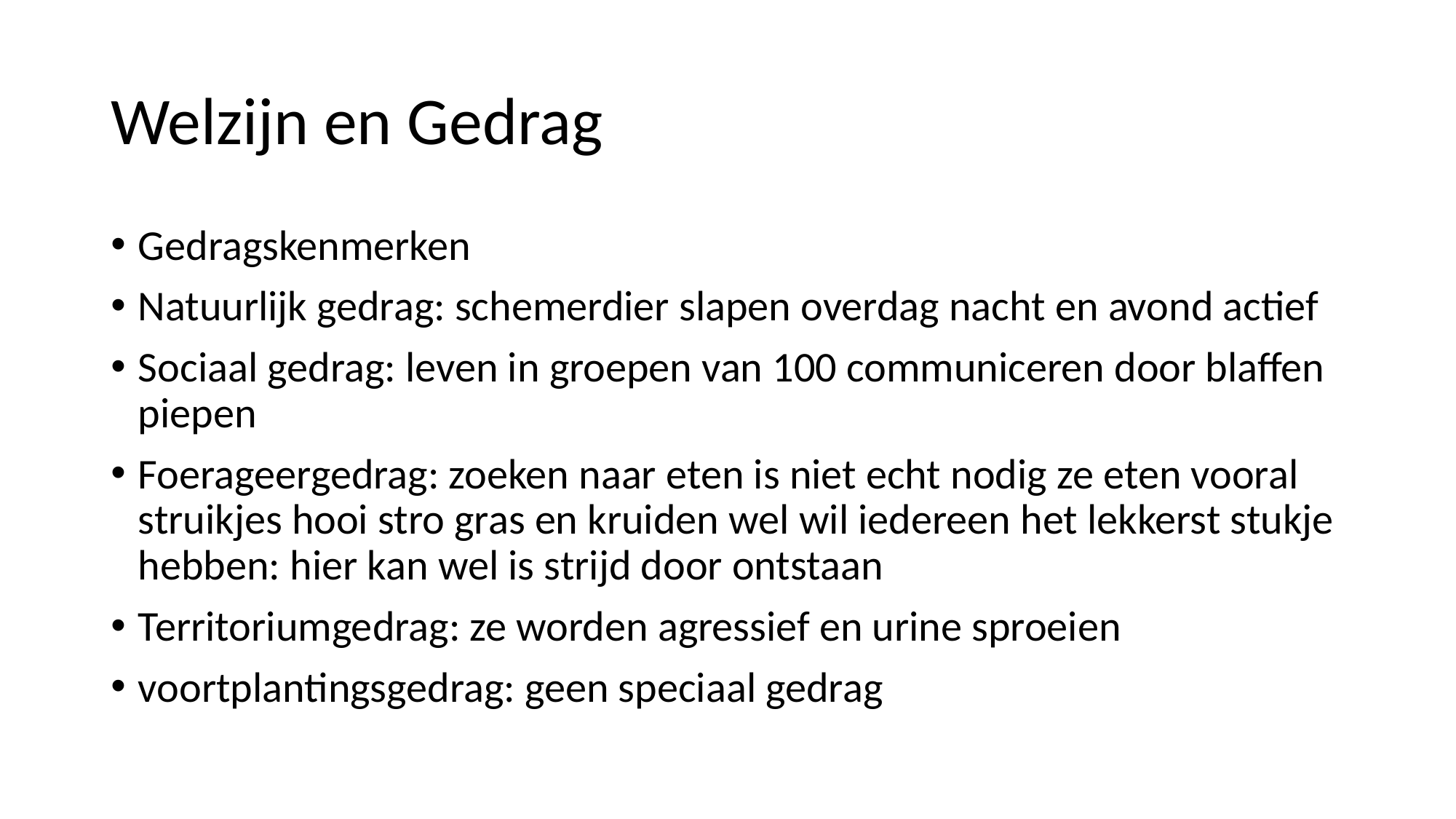

# Welzijn en Gedrag
Gedragskenmerken
Natuurlijk gedrag: schemerdier slapen overdag nacht en avond actief
Sociaal gedrag: leven in groepen van 100 communiceren door blaffen piepen
Foerageergedrag: zoeken naar eten is niet echt nodig ze eten vooral struikjes hooi stro gras en kruiden wel wil iedereen het lekkerst stukje hebben: hier kan wel is strijd door ontstaan
Territoriumgedrag: ze worden agressief en urine sproeien
voortplantingsgedrag: geen speciaal gedrag